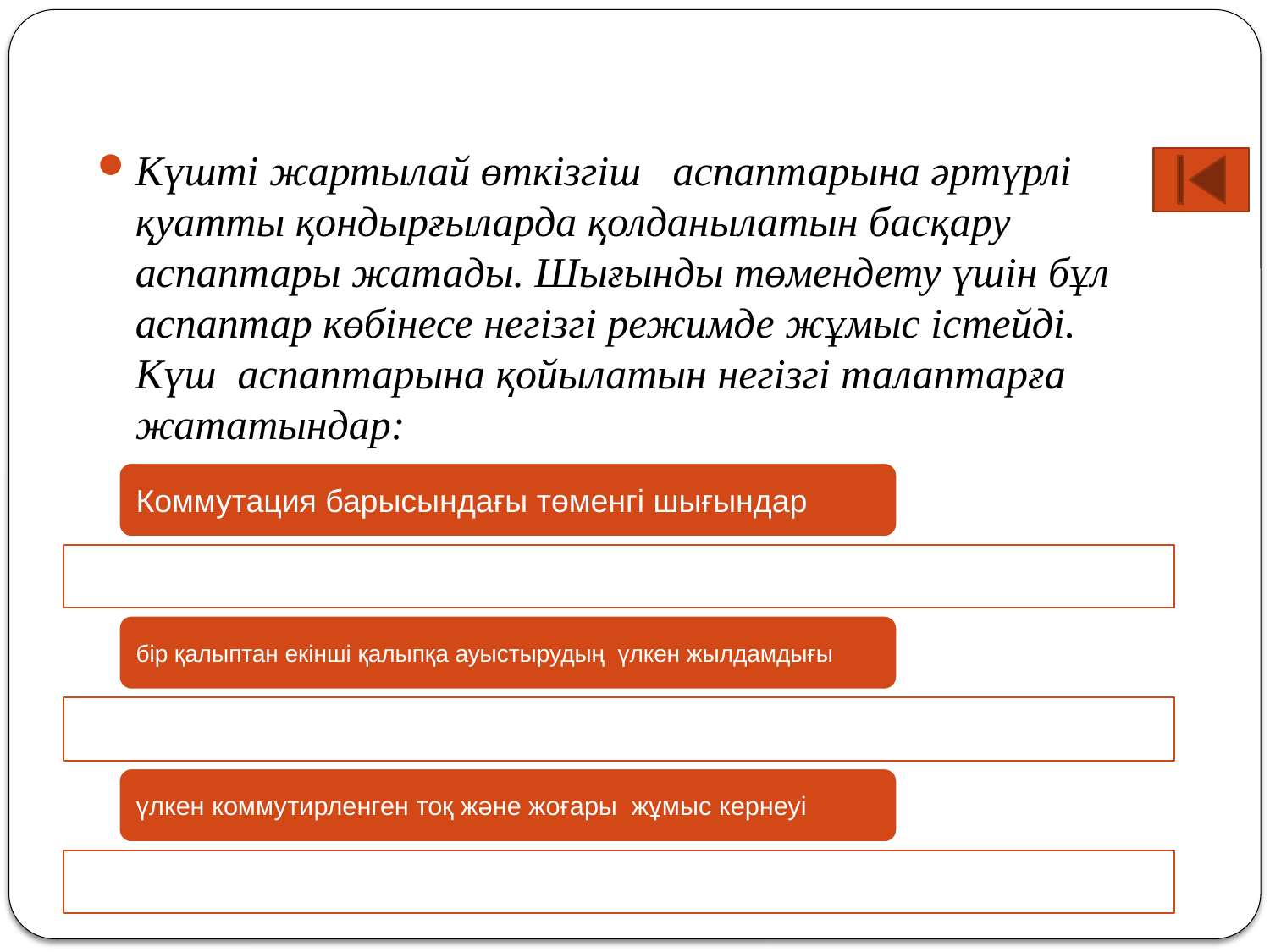

Күшті жартылай өткізгіш   аспаптарына әртүрлі қуатты қондырғыларда қолданылатын басқару аспаптары жатады. Шығынды төмендету үшін бұл аспаптар көбінесе негізгі режимде жұмыс істейді. Күш  аспаптарына қойылатын негізгі талаптарға жататындар:

Коммутация барысындағы төменгі шығындар
бір қалыптан екінші қалыпқа ауыстырудың  үлкен жылдамдығы
үлкен коммутирленген тоқ және жоғары  жұмыс кернеуі